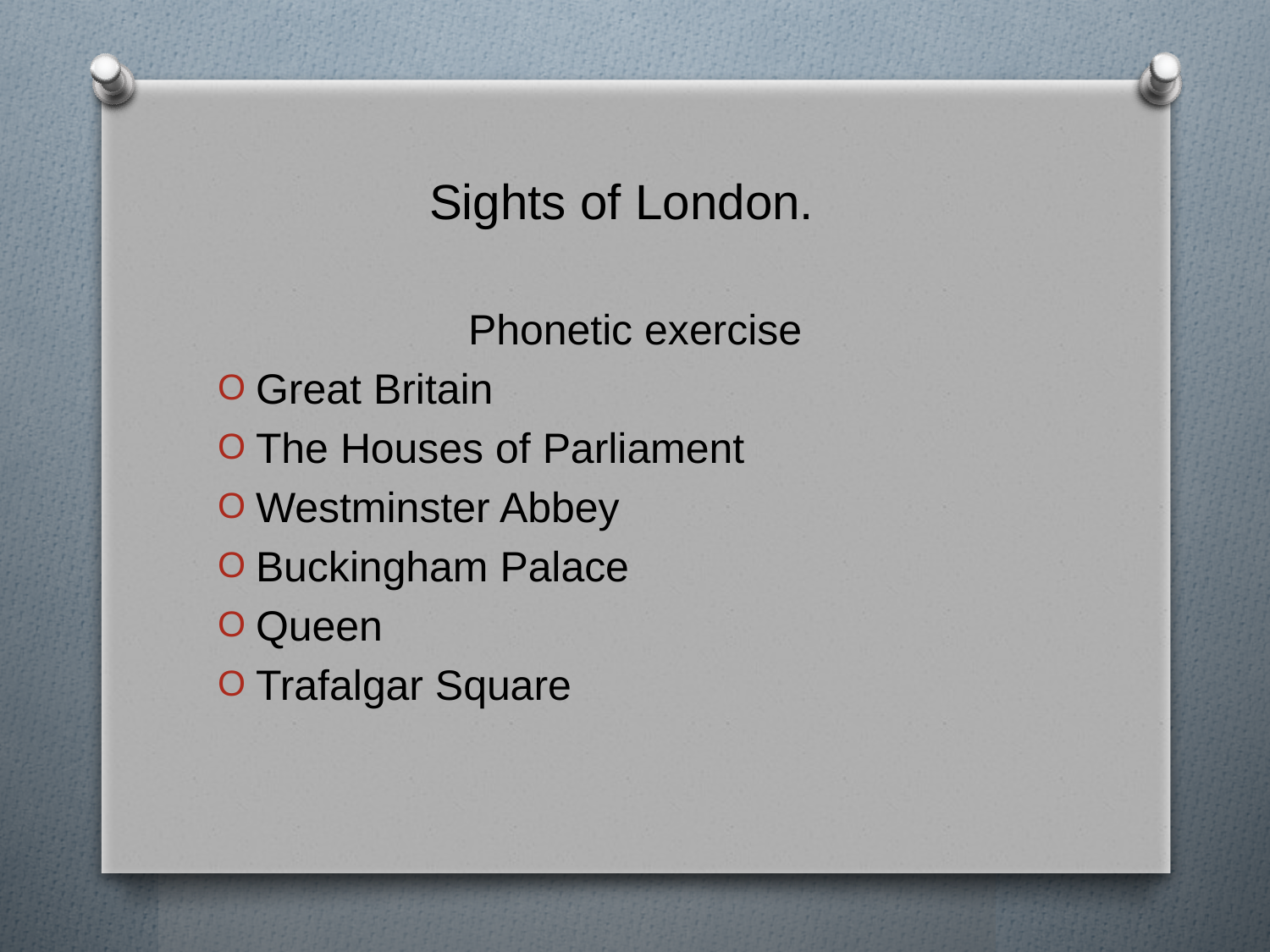

# Sights of London.
Phonetic exercise
Great Britain
The Houses of Parliament
Westminster Abbey
Buckingham Palace
Queen
Trafalgar Square